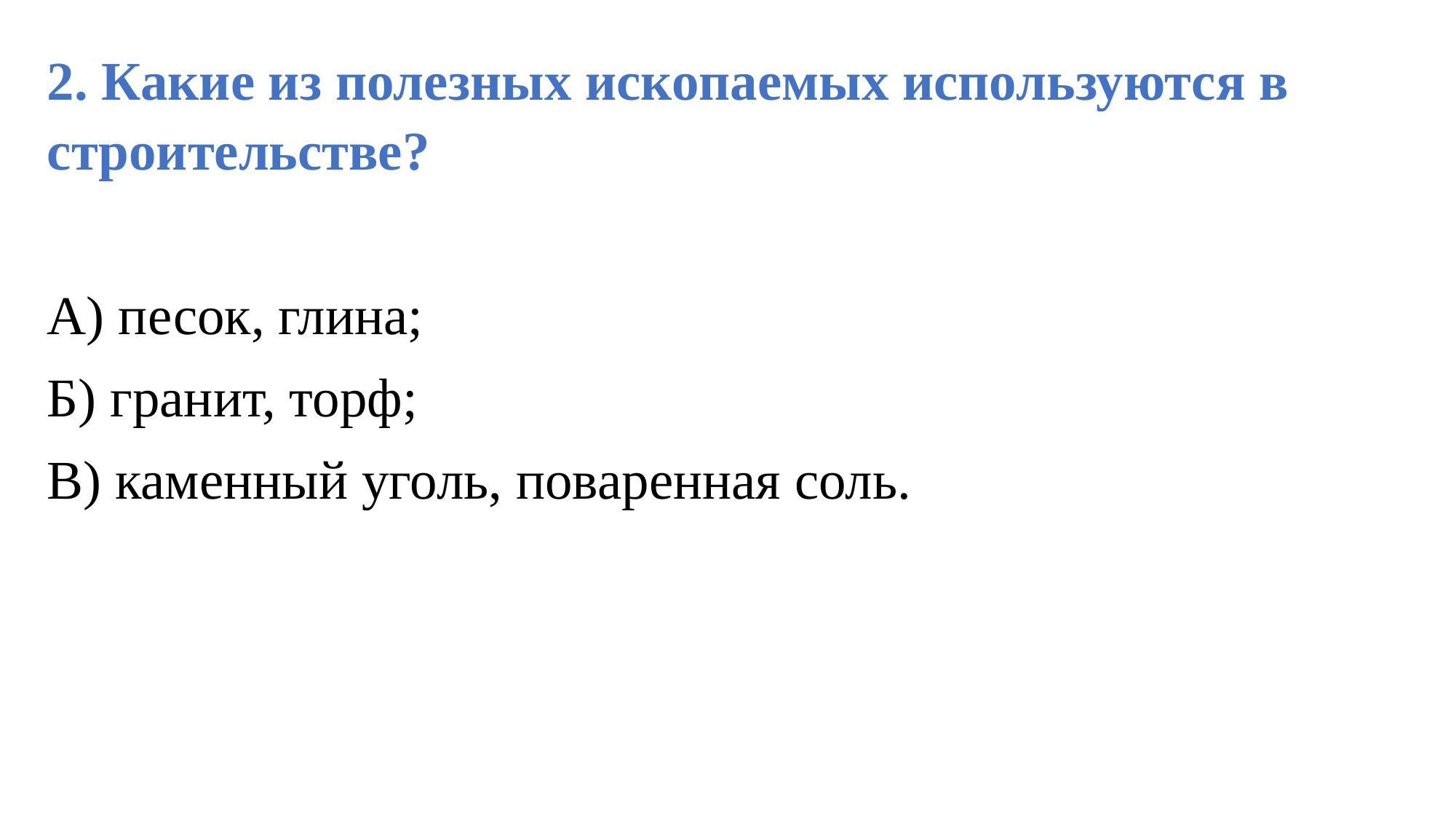

2. Какие из полезных ископаемых используются в строительстве?

А) песок, глина;
Б) гранит, торф;
В) каменный уголь, поваренная соль.